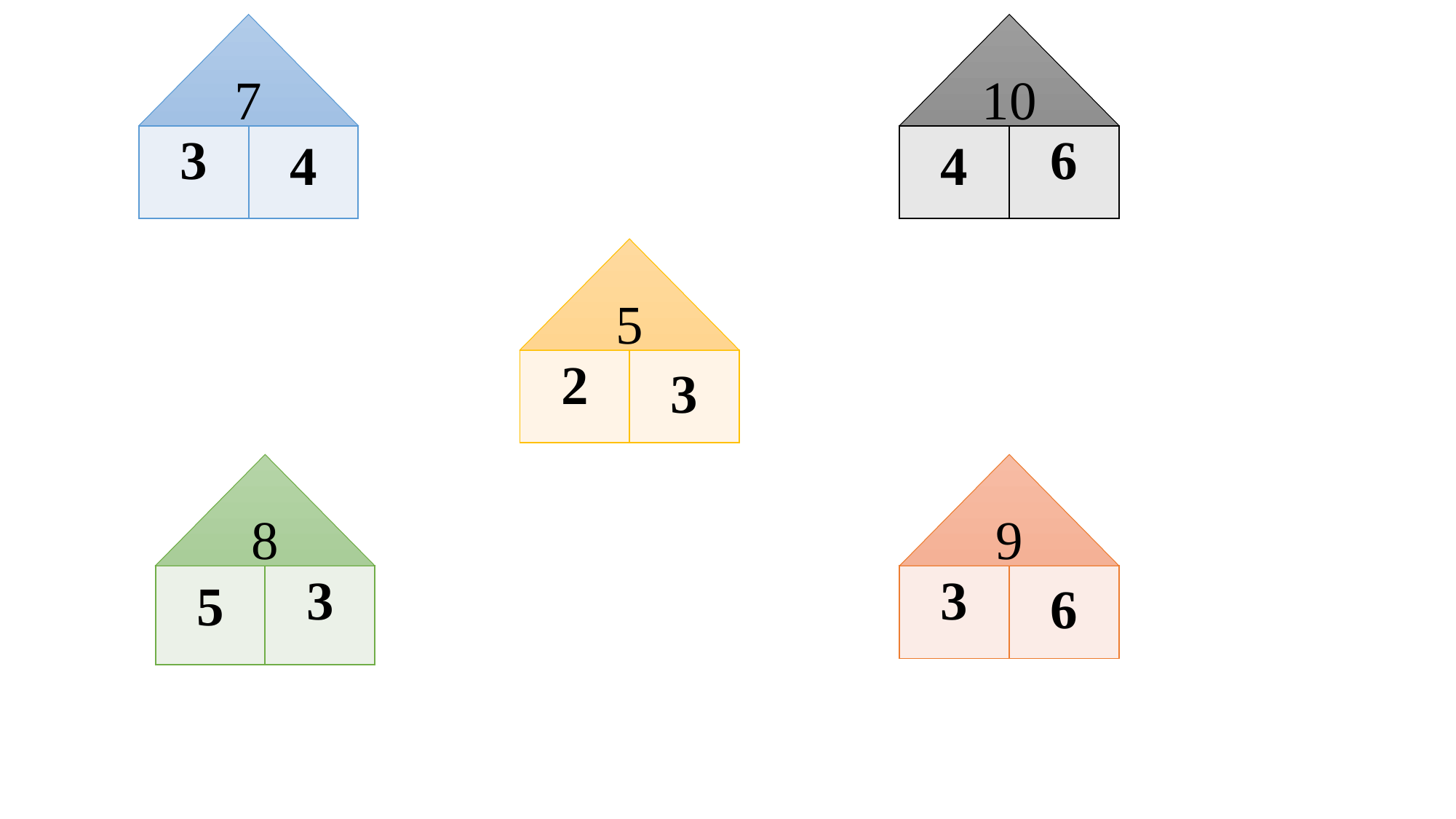

7
10
| 3 |  |
| --- | --- |
4
|  | 6 |
| --- | --- |
4
5
| 2 |  |
| --- | --- |
3
8
9
|  | 3 |
| --- | --- |
5
| 3 |  |
| --- | --- |
6